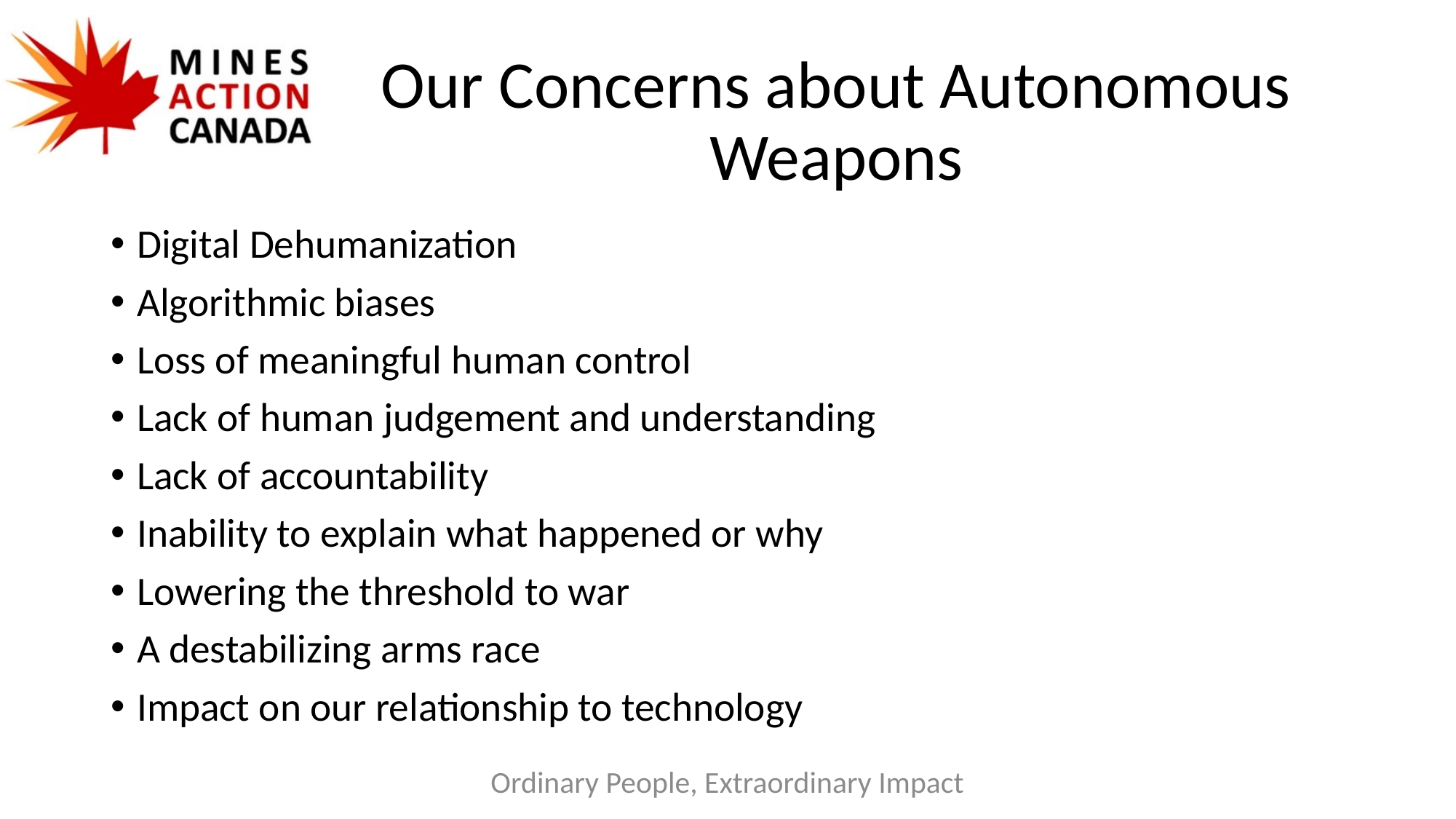

# Our Concerns about Autonomous Weapons
Digital Dehumanization
Algorithmic biases
Loss of meaningful human control
Lack of human judgement and understanding
Lack of accountability
Inability to explain what happened or why
Lowering the threshold to war
A destabilizing arms race
Impact on our relationship to technology

Ordinary People, Extraordinary Impact